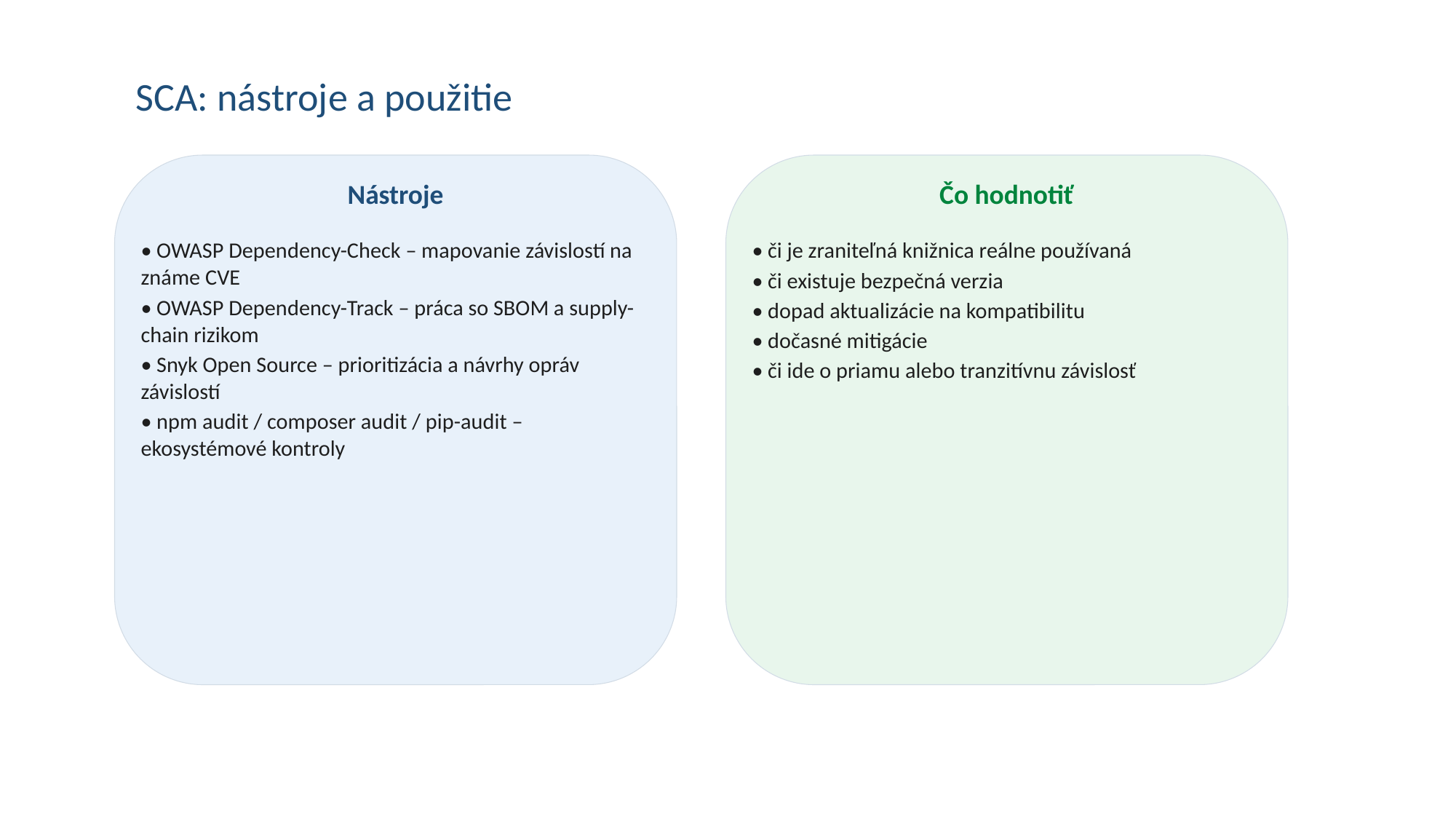

# SCA: nástroje a použitie

Nástroje
Čo hodnotiť
• OWASP Dependency-Check – mapovanie závislostí na známe CVE
• OWASP Dependency-Track – práca so SBOM a supply-chain rizikom
• Snyk Open Source – prioritizácia a návrhy opráv závislostí
• npm audit / composer audit / pip-audit – ekosystémové kontroly
• či je zraniteľná knižnica reálne používaná
• či existuje bezpečná verzia
• dopad aktualizácie na kompatibilitu
• dočasné mitigácie
• či ide o priamu alebo tranzitívnu závislosť